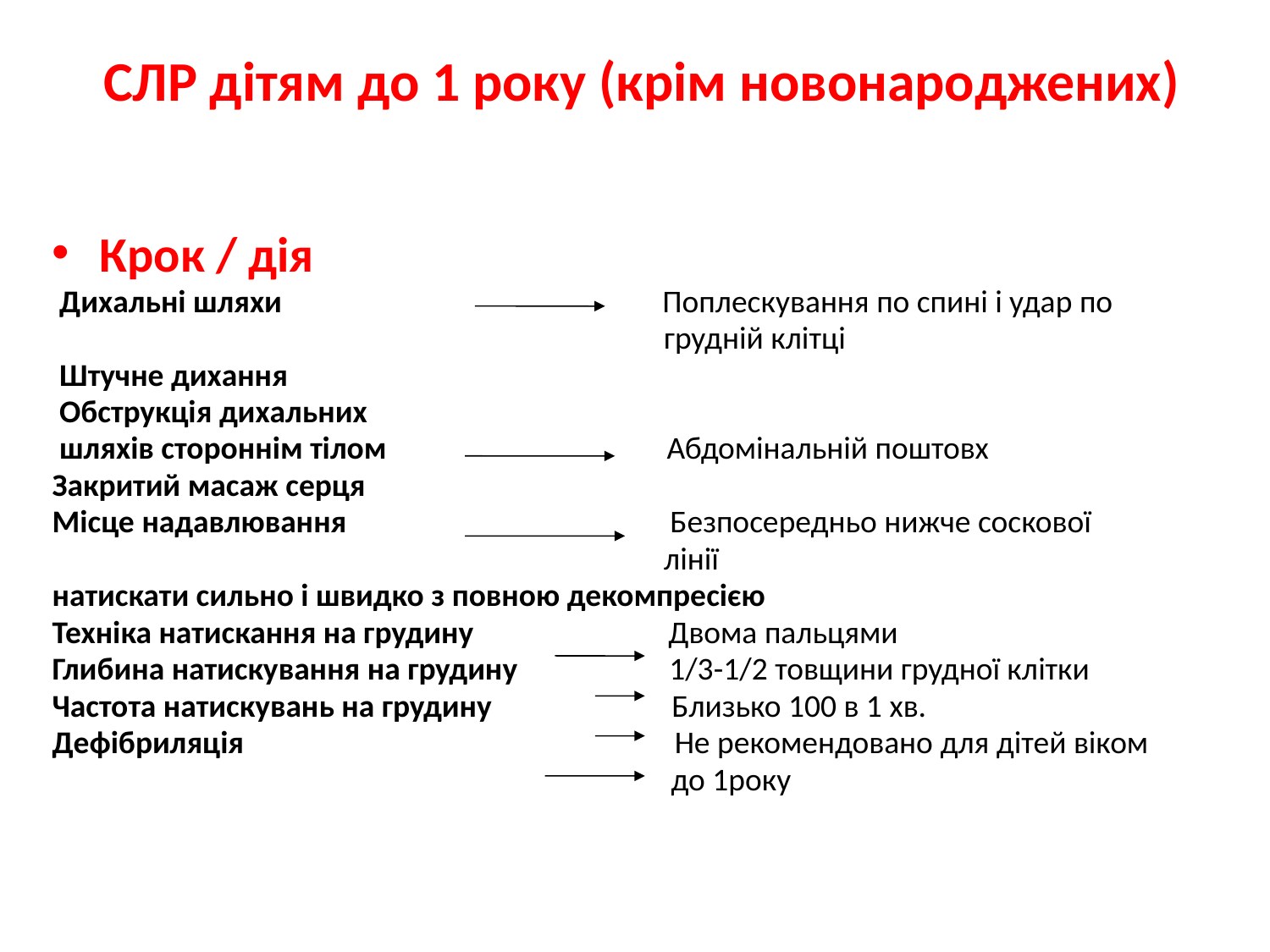

СЛР дітям до 1 року (крім новонароджених)
Крок / дія
 Дихальні шляхи                                                     Поплескування по спині і удар по
                                                                                     грудній клітці
 Штучне дихання
 Обструкція дихальних
 шляхів стороннім тілом                                       Абдомінальній поштовх
Закритий масаж серця
Місце надавлювання                                             Безпосередньо нижче соскової
                                                                                     лінії
натискати сильно і швидко з повною декомпресією
Техніка натискання на грудину                           Двома пальцями
Глибина натискування на грудину                     1/3-1/2 товщини грудної клітки
Частота натискувань на грудину                         Близько 100 в 1 хв.
Дефібриляція                                                            Не рекомендовано для дітей віком
                                                                                      до 1року